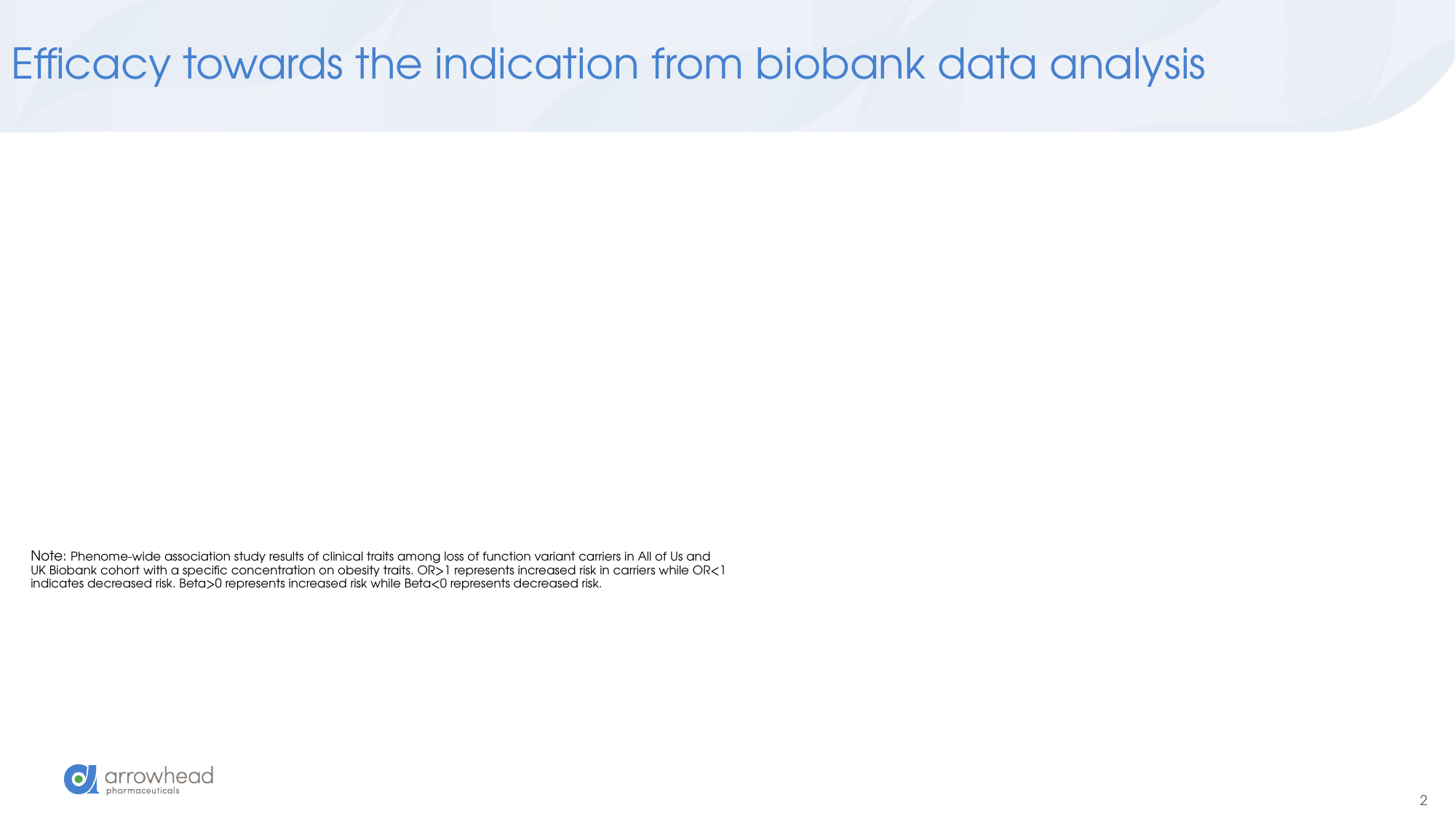

# Efficacy towards the indication from biobank data analysis
Note: Phenome-wide association study results of clinical traits among loss of function variant carriers in All of Us and UK Biobank cohort with a specific concentration on obesity traits. OR>1 represents increased risk in carriers while OR<1 indicates decreased risk. Beta>0 represents increased risk while Beta<0 represents decreased risk.